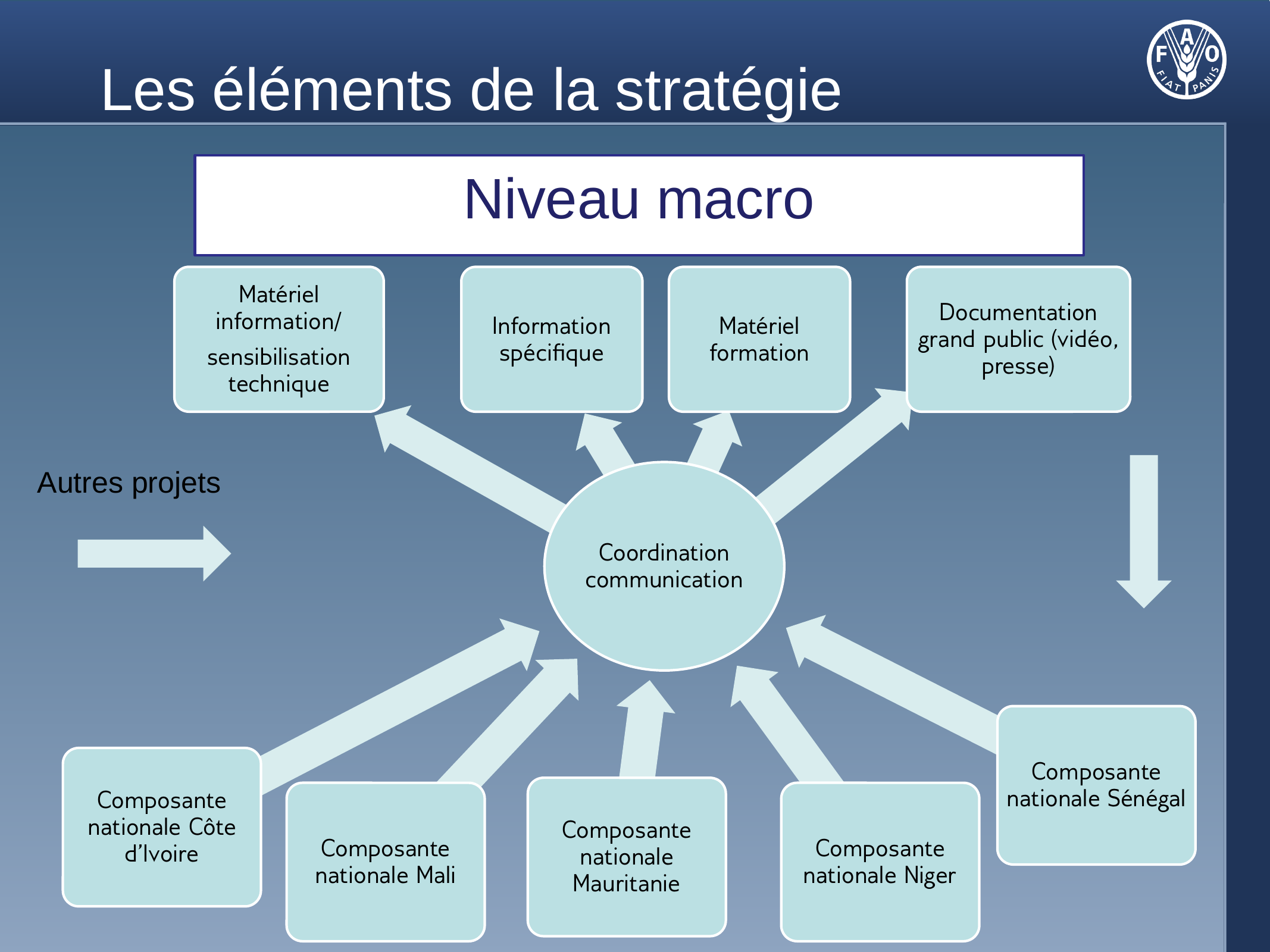

# Les éléments de la stratégie
Niveau macro

Coordinations communication et technique
Matériel information/
sensibilisation technique
Information spécifique
Matériel formation
Documentation grand public (vidéo, presse)
Autres projets
Coordination communication
Composante nationale Côte d’Ivoire
Composante nationale Mali
Composante nationale Mauritanie
Composante nationale Sénégal
Composante nationale Niger